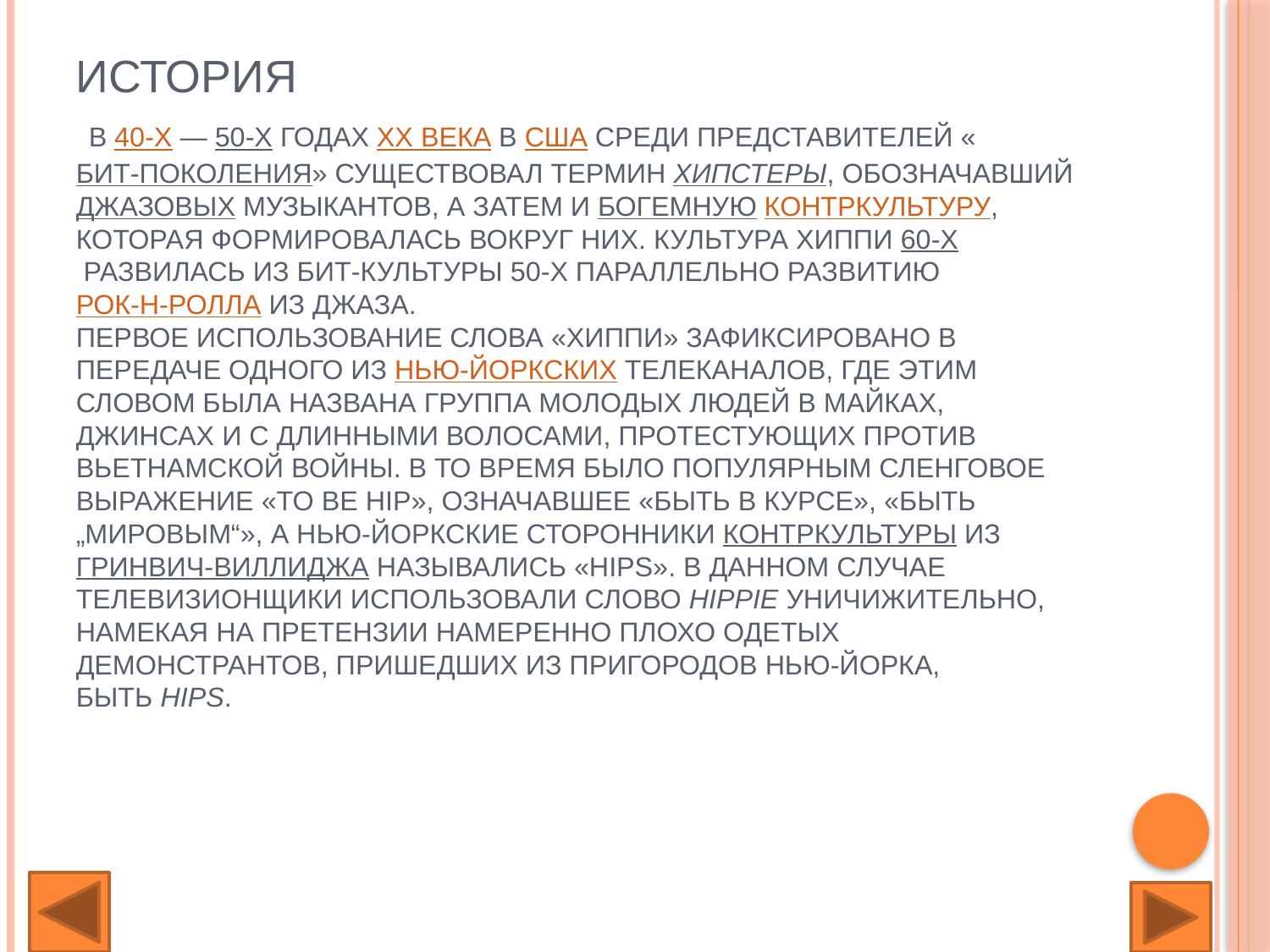

# История В 40-х — 50-х годах XX века в США среди представителей «бит-поколения» существовал термин хипстеры, обозначавшийджазовых музыкантов, а затем и богемную контркультуру, которая формировалась вокруг них. Культура хиппи 60-х развилась из бит-культуры 50-х параллельно развитию рок-н-ролла из джаза. Первое использование слова «хиппи» зафиксировано в передаче одного из нью-йоркских телеканалов, где этим словом была названа группа молодых людей в майках, джинсах и с длинными волосами, протестующих против вьетнамской войны. В то время было популярным сленговое выражение «to be hip», означавшее «быть в курсе», «быть „мировым“», а нью-йоркские сторонники контркультуры из Гринвич-Виллиджа назывались «hips». В данном случае телевизионщики использовали слово hippie уничижительно, намекая на претензии намеренно плохо одетых демонстрантов, пришедших из пригородов Нью-Йорка, быть hips.